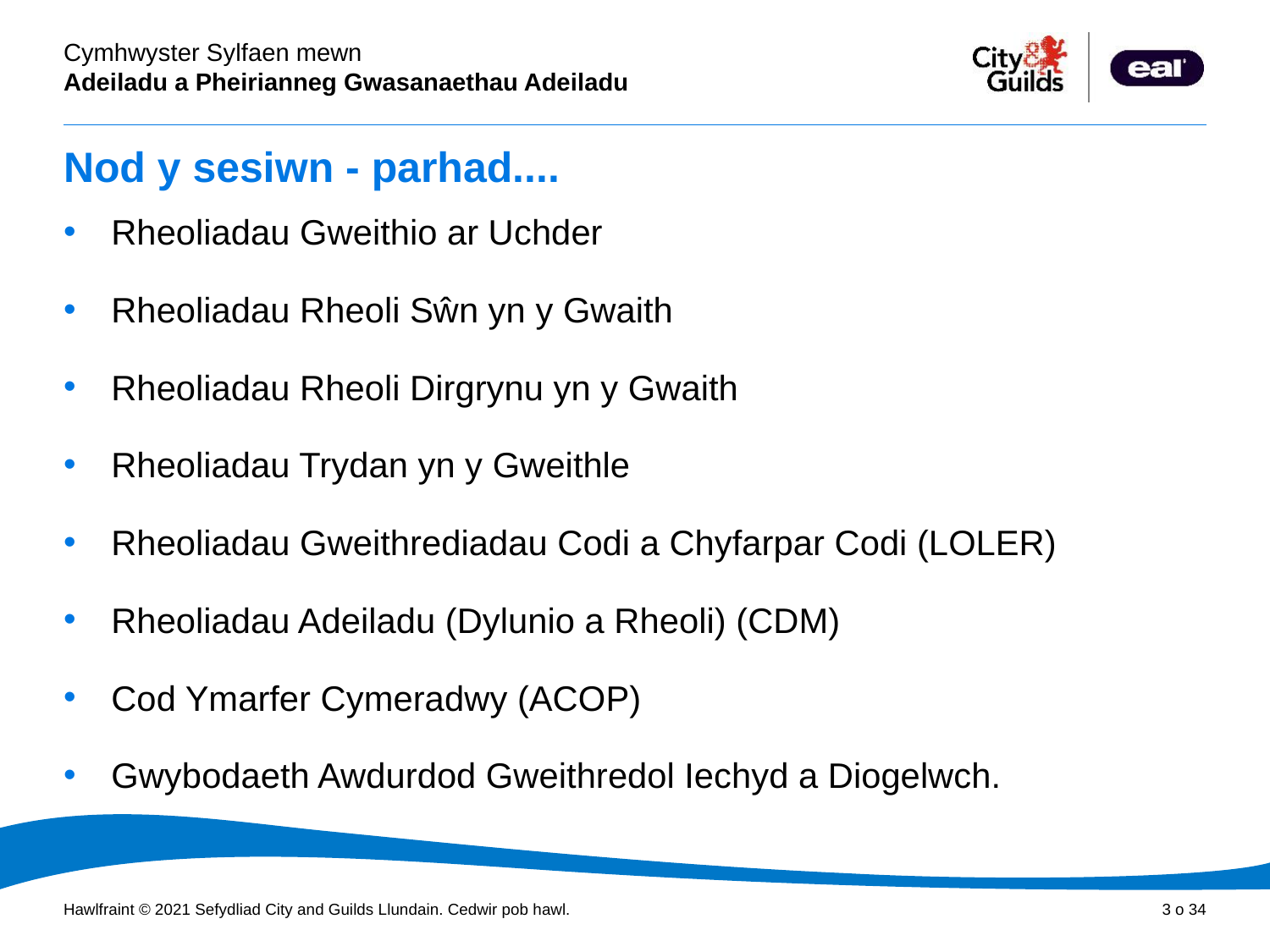

# Nod y sesiwn - parhad....
Rheoliadau Gweithio ar Uchder
Rheoliadau Rheoli Sŵn yn y Gwaith
Rheoliadau Rheoli Dirgrynu yn y Gwaith
Rheoliadau Trydan yn y Gweithle
Rheoliadau Gweithrediadau Codi a Chyfarpar Codi (LOLER)
Rheoliadau Adeiladu (Dylunio a Rheoli) (CDM)
Cod Ymarfer Cymeradwy (ACOP)
Gwybodaeth Awdurdod Gweithredol Iechyd a Diogelwch.